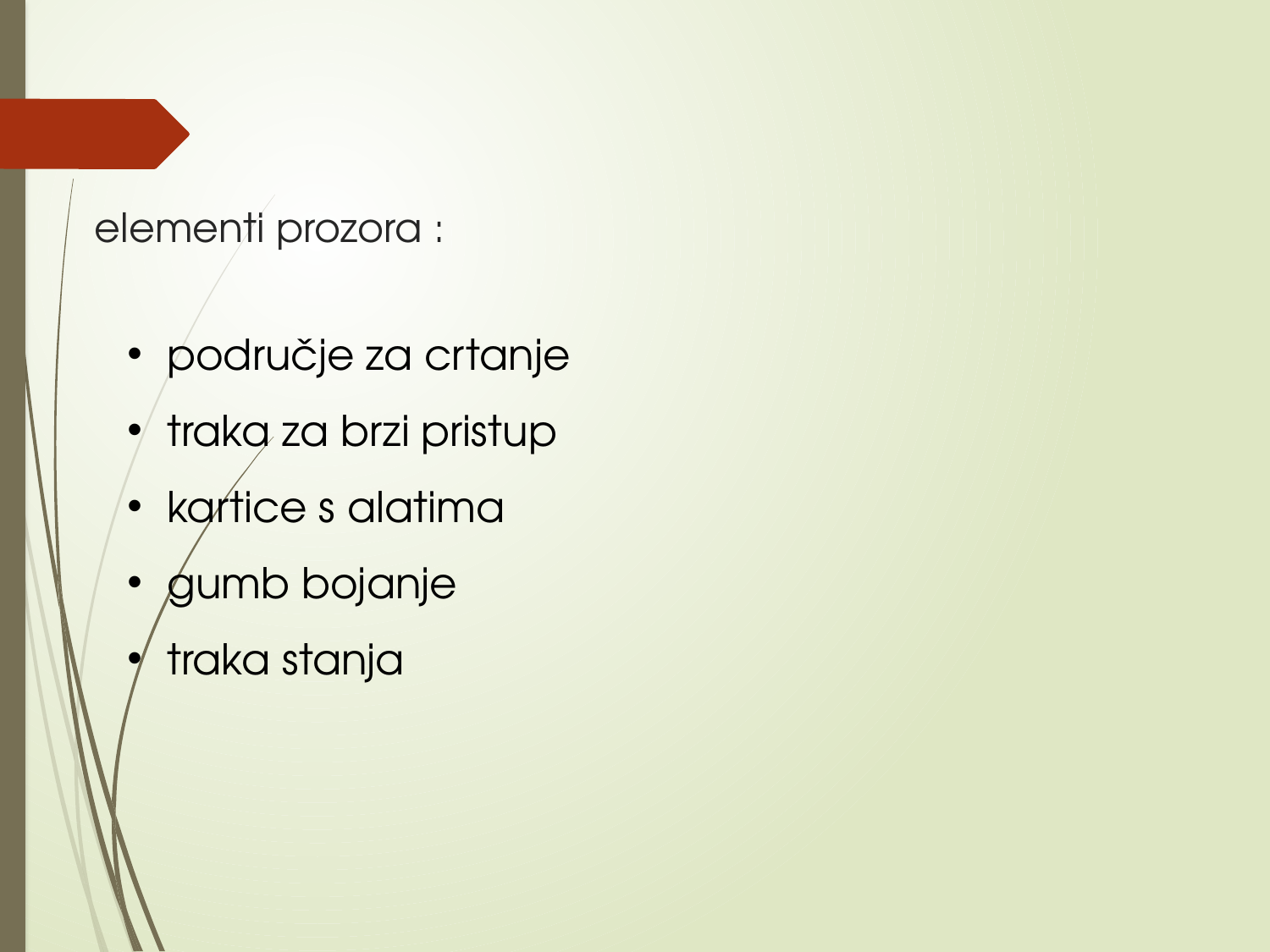

# elementi prozora :
područje za crtanje
traka za brzi pristup
kartice s alatima
gumb bojanje
traka stanja